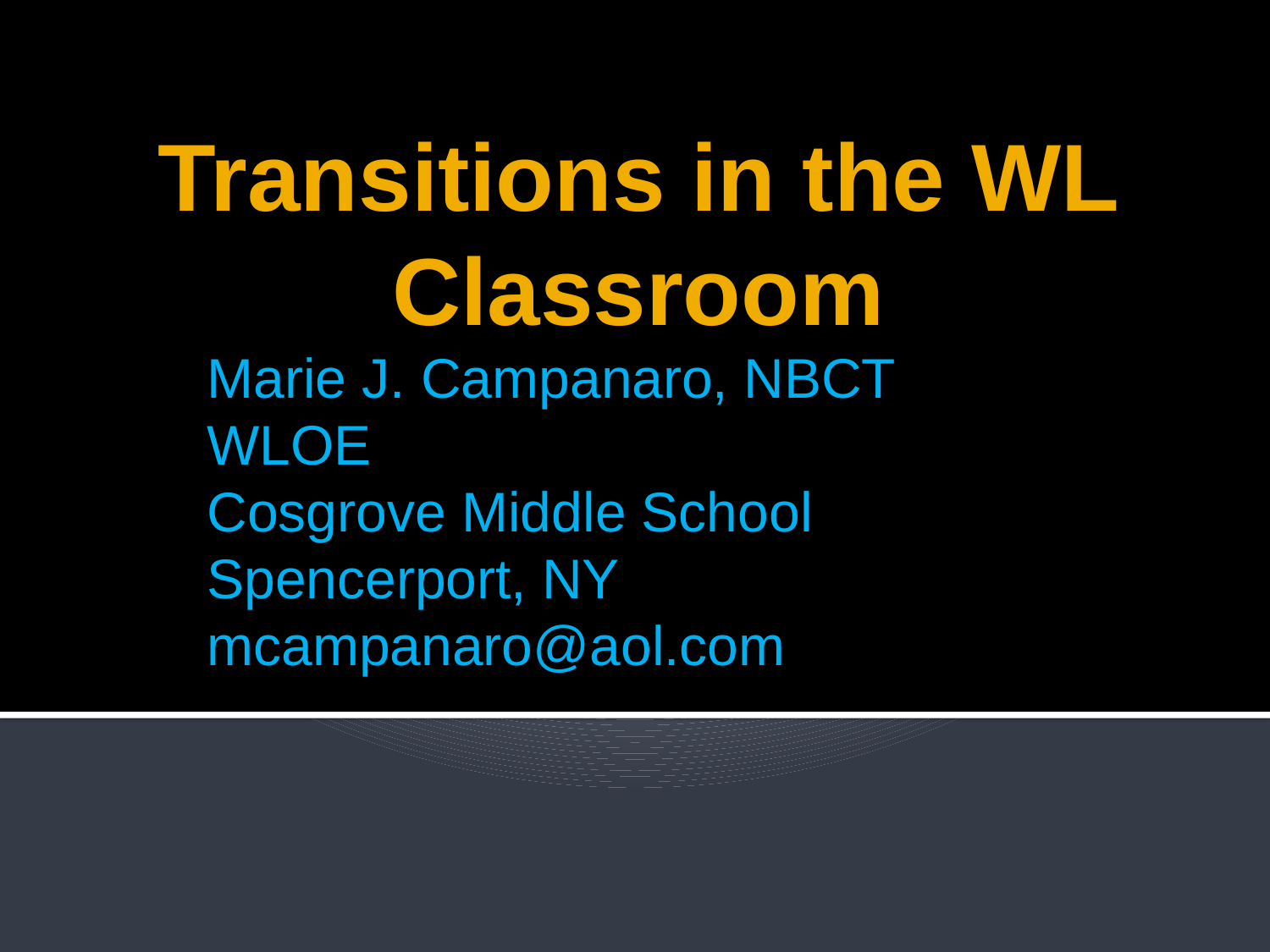

# Transitions in the WL Classroom
Marie J. Campanaro, NBCT WLOE
Cosgrove Middle School
Spencerport, NY
mcampanaro@aol.com